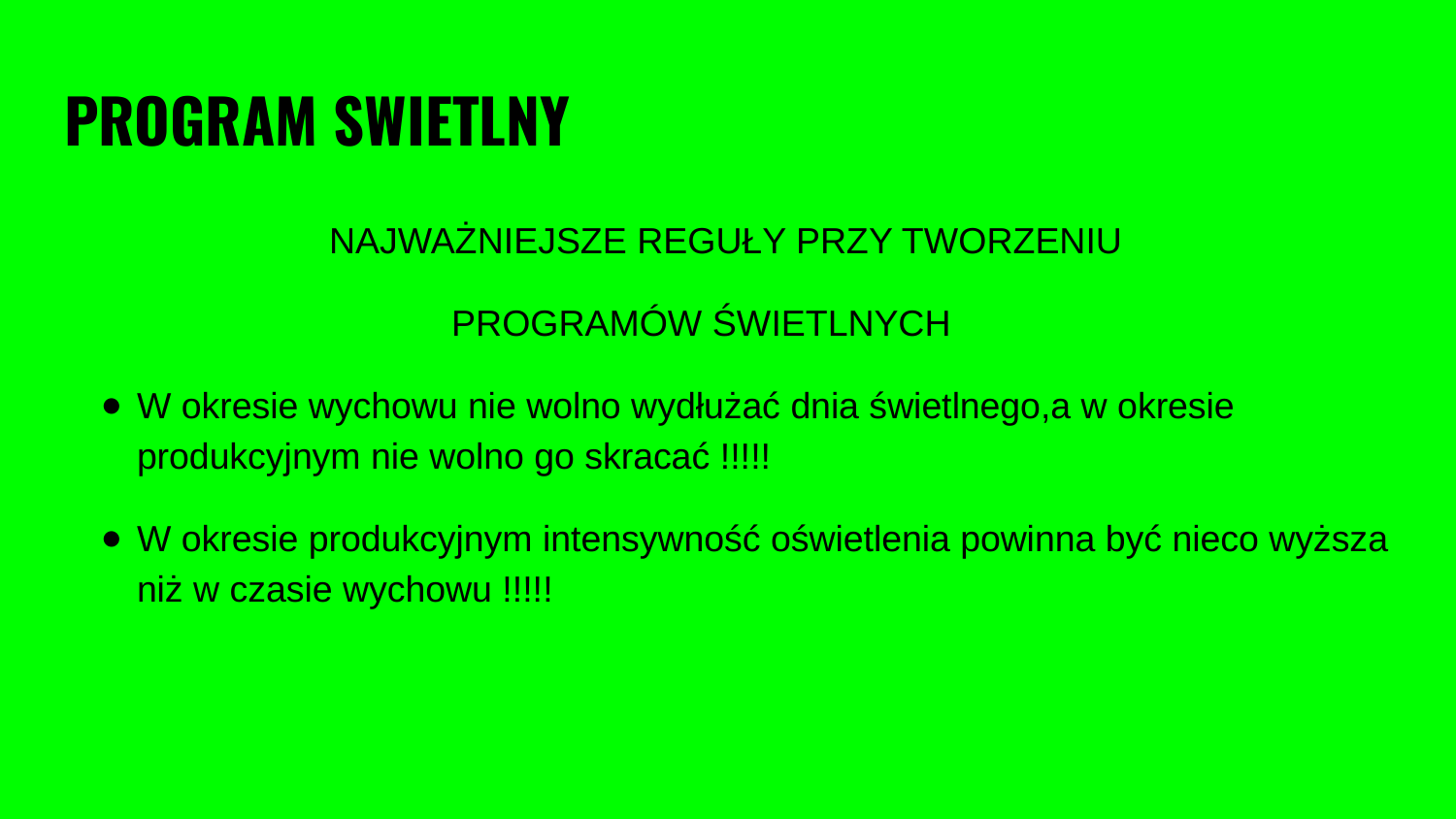

# PROGRAM SWIETLNY

                          NAJWAŻNIEJSZE REGUŁY PRZY TWORZENIU
                                      PROGRAMÓW ŚWIETLNYCH
W okresie wychowu nie wolno wydłużać dnia świetlnego,a w okresie produkcyjnym nie wolno go skracać !!!!!
W okresie produkcyjnym intensywność oświetlenia powinna być nieco wyższa niż w czasie wychowu !!!!!